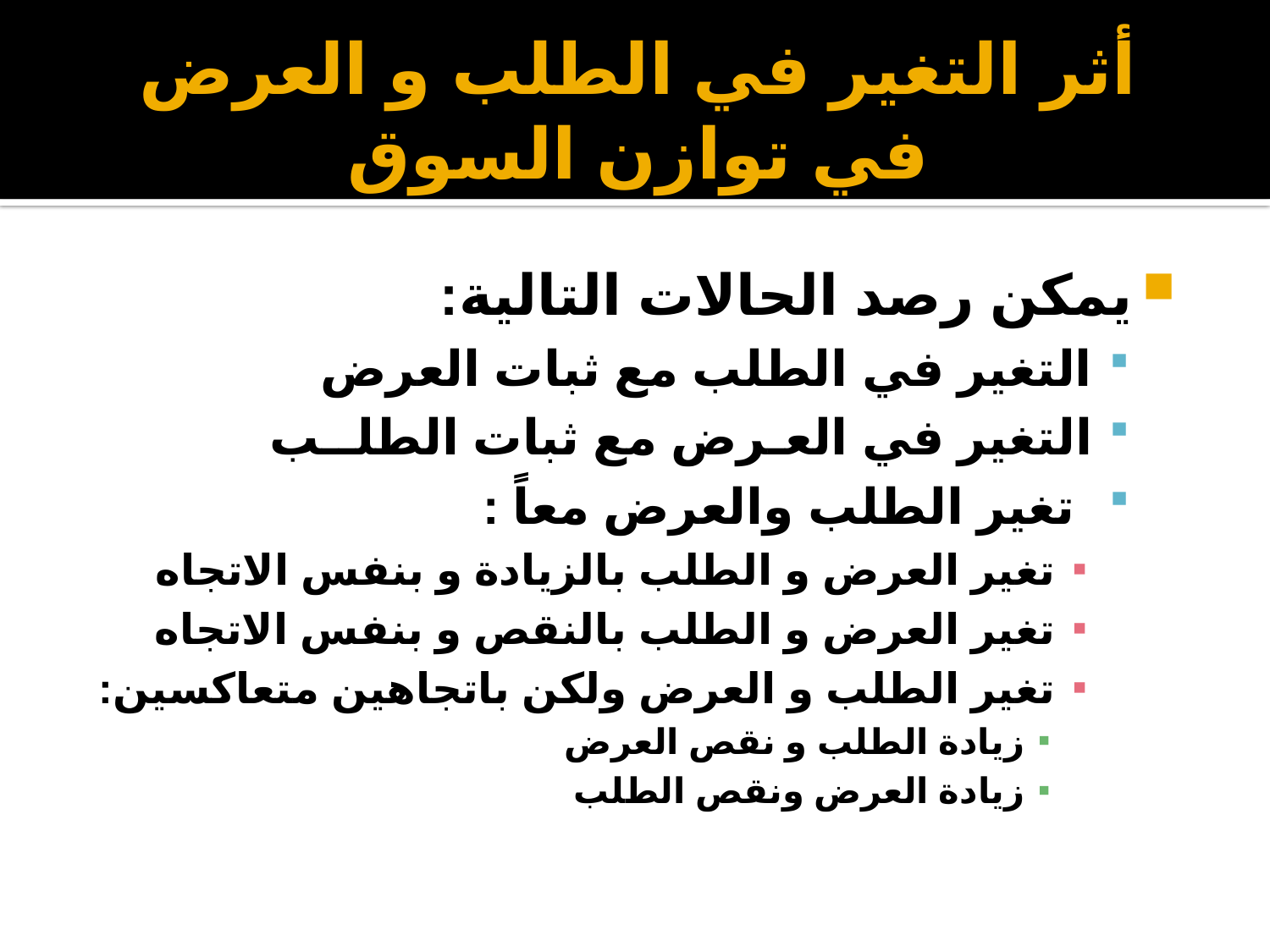

# أثر التغير في الطلب و العرض في توازن السوق
يمكن رصد الحالات التالية:
التغير في الطلب مع ثبات العرض
التغير في العـرض مع ثبات الطلــب
 تغير الطلب والعرض معاً :
تغير العرض و الطلب بالزيادة و بنفس الاتجاه
تغير العرض و الطلب بالنقص و بنفس الاتجاه
تغير الطلب و العرض ولكن باتجاهين متعاكسين:
زيادة الطلب و نقص العرض
زيادة العرض ونقص الطلب